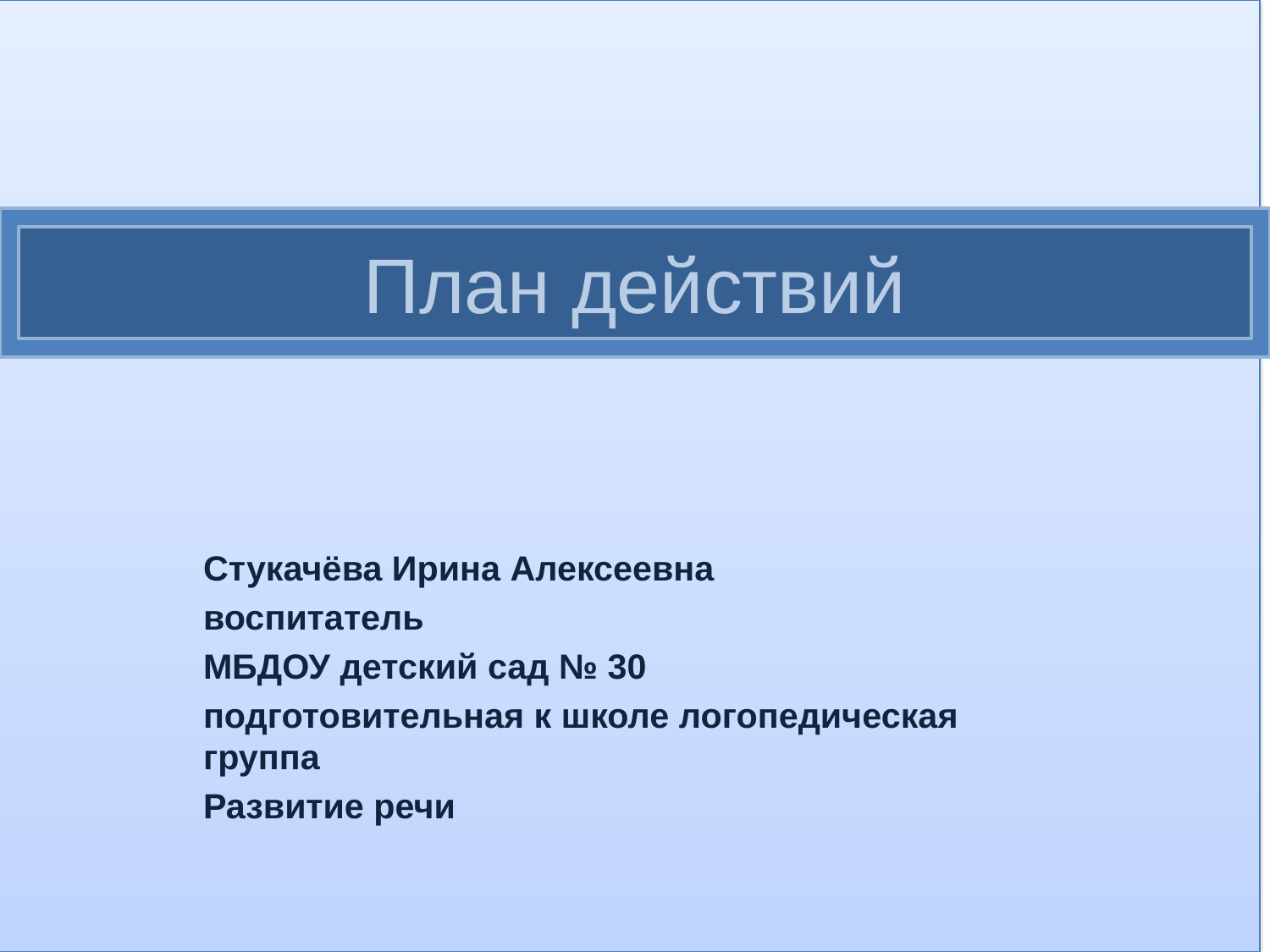

# План действий
Стукачёва Ирина Алексеевна
воспитатель
МБДОУ детский сад № 30
подготовительная к школе логопедическая группа
Развитие речи